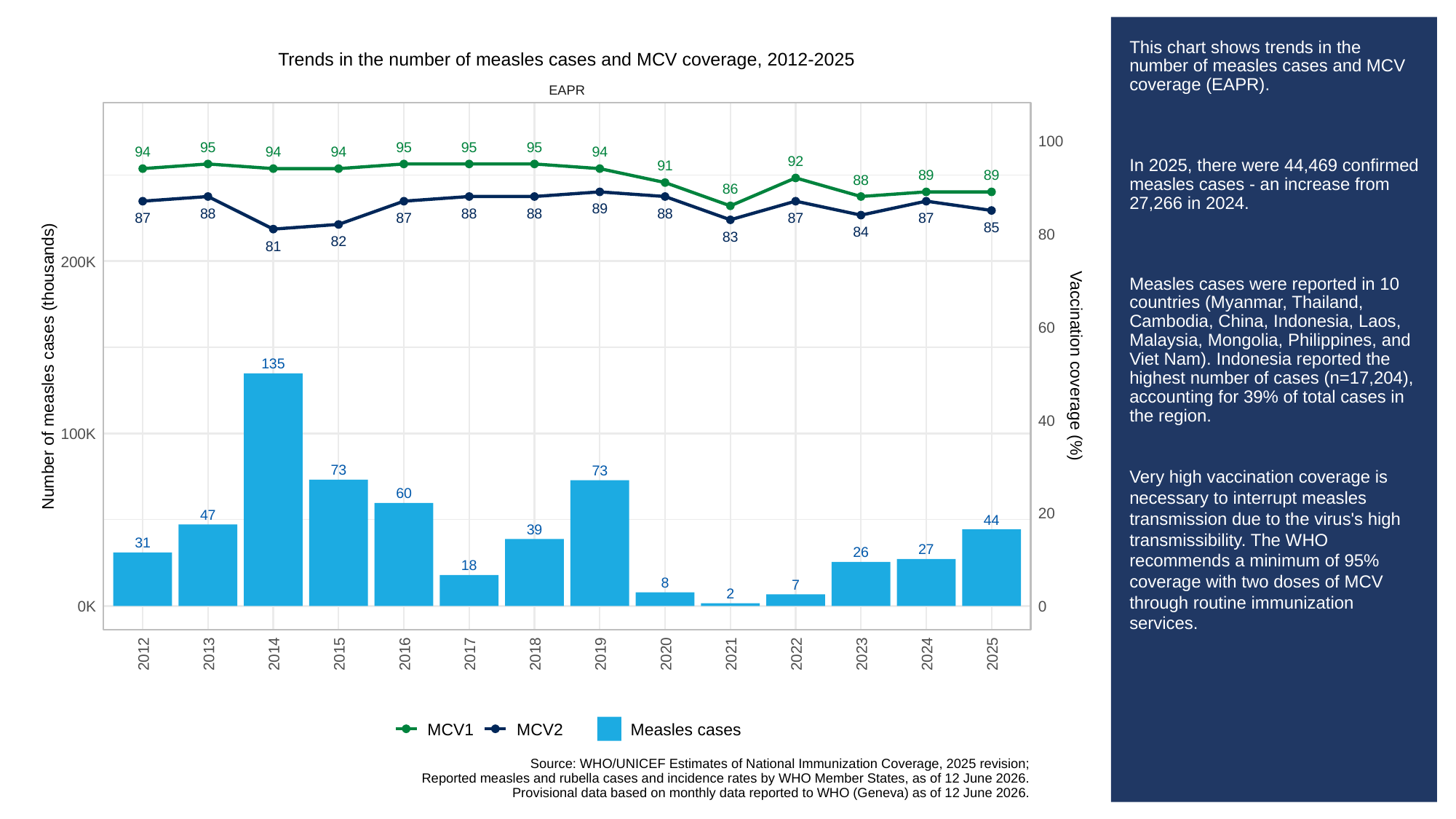

# This chart shows trends in the number of measles cases and MCV coverage (EAPR).

In 2025, there were 44,469 confirmed measles cases - an increase from 27,266 in 2024.

Measles cases were reported in 10 countries (Myanmar, Thailand, Cambodia, China, Indonesia, Laos, Malaysia, Mongolia, Philippines, and Viet Nam). Indonesia reported the highest number of cases (n=17,204), accounting for 39% of total cases in the region.

Very high vaccination coverage is necessary to interrupt measles transmission due to the virus's high transmissibility. The WHO recommends a minimum of 95% coverage with two doses of MCV through routine immunization services.

Trends in the number of measles cases and MCV coverage, 2012-2025
EAPR

100
95
95
95
95
94
94
94
94
92
91

89
89
88

86

89

88
88
88
88

87
87
87
87

85

84
80
83
82
81
200K

60

135
Number of measles cases (thousands)
Vaccination coverage (%)

40
100K

73
73

60

20
47
44

39

31

27
26

18

8
7
2

0K
0

2012
2013
2014
2015
2016
2017
2018
2019
2020
2021
2022
2023
2024
2025

MCV1
MCV2
Measles cases

Source: WHO/UNICEF Estimates of National Immunization Coverage, 2025 revision;
Reported measles and rubella cases and incidence rates by WHO Member States, as of 12 June 2026.
Provisional data based on monthly data reported to WHO (Geneva) as of 12 June 2026.